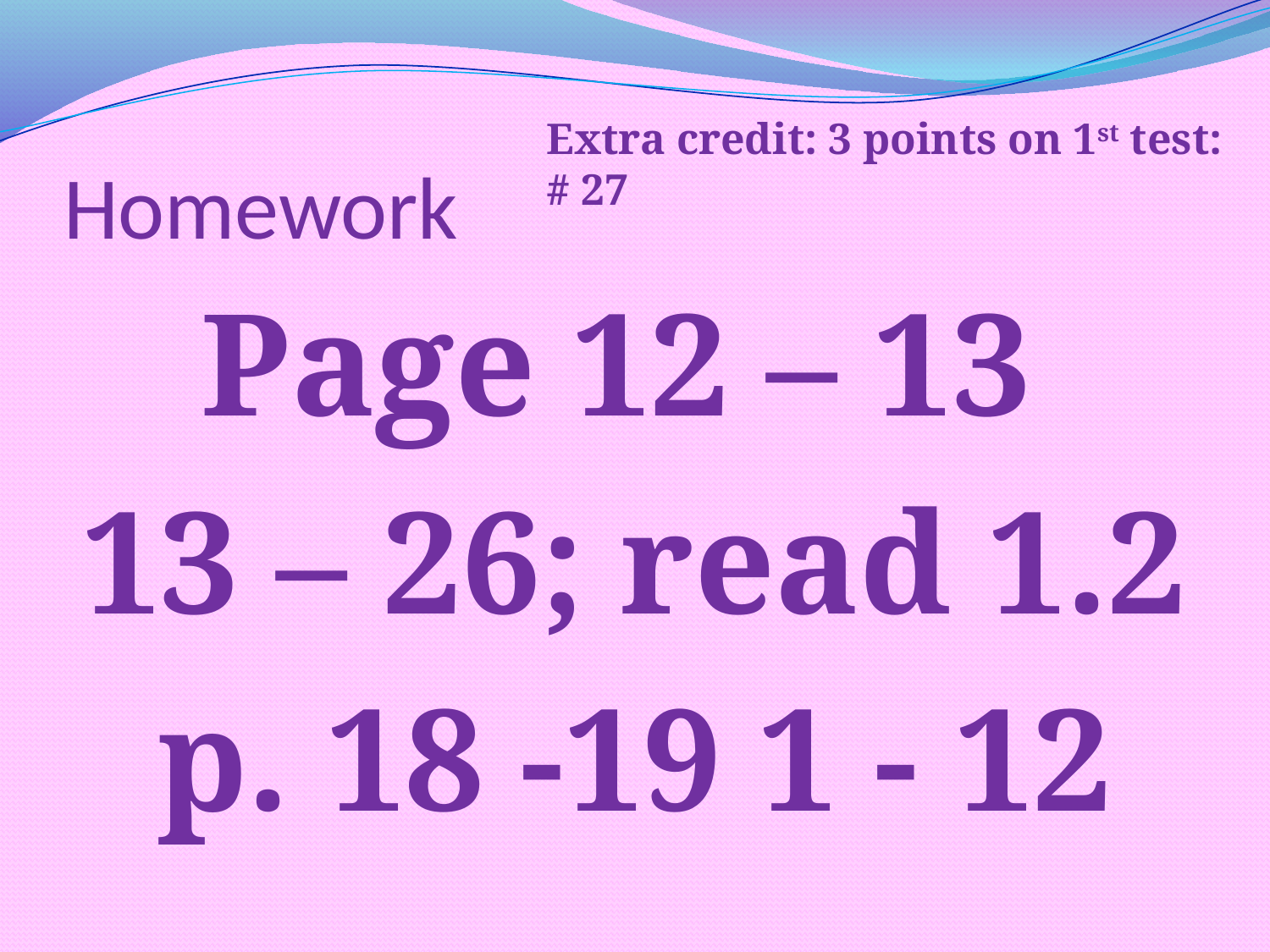

# Homework
Extra credit: 3 points on 1st test:
# 27
Page 12 – 13
13 – 26; read 1.2
p. 18 -19 1 - 12